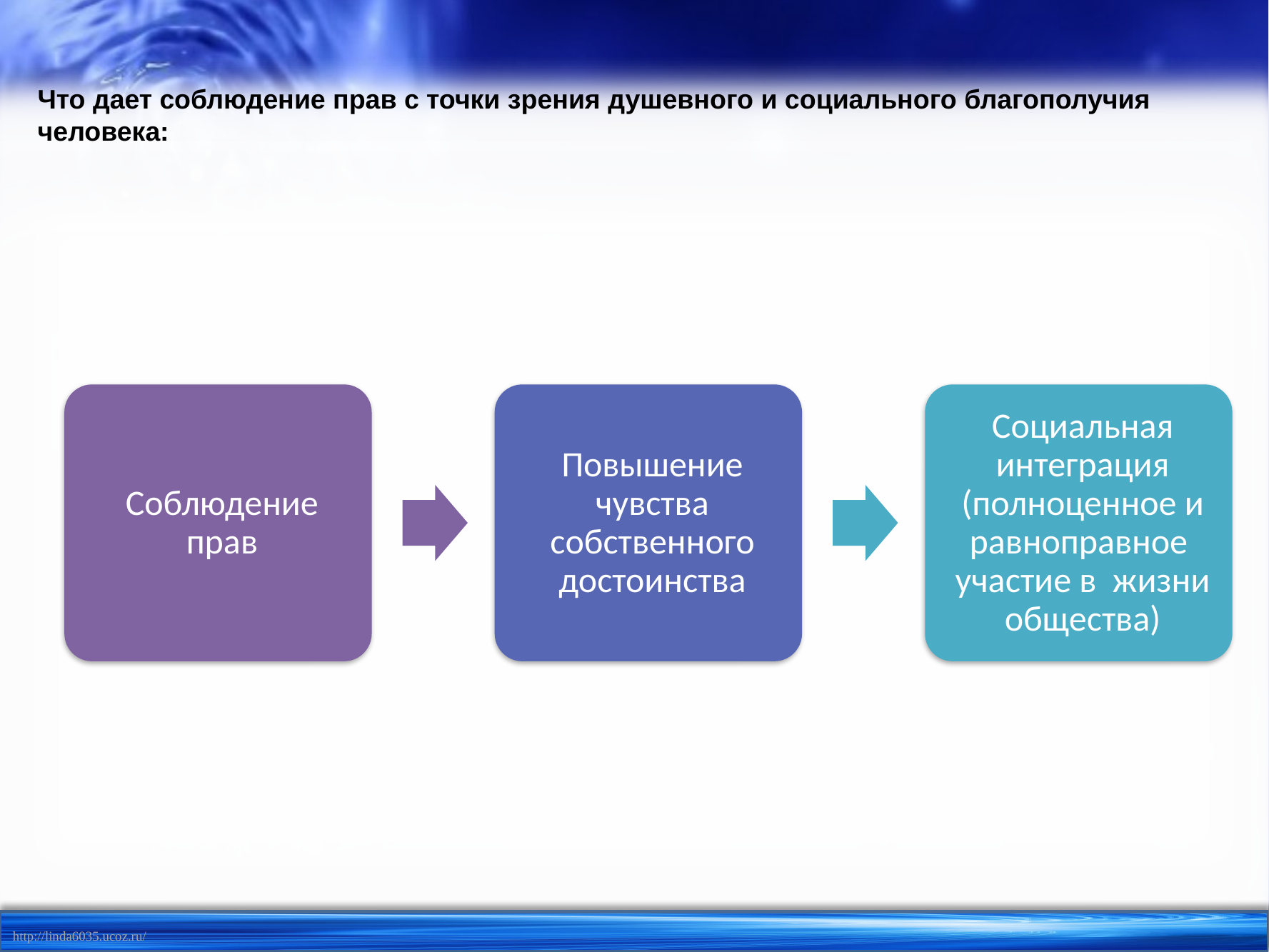

Что дает соблюдение прав с точки зрения душевного и социального благополучия человека:
Соблюдение прав

Повышение чувства собственного достоинства

Социальная интеграция (полноценное и равноправное  участие в  жизни общества)